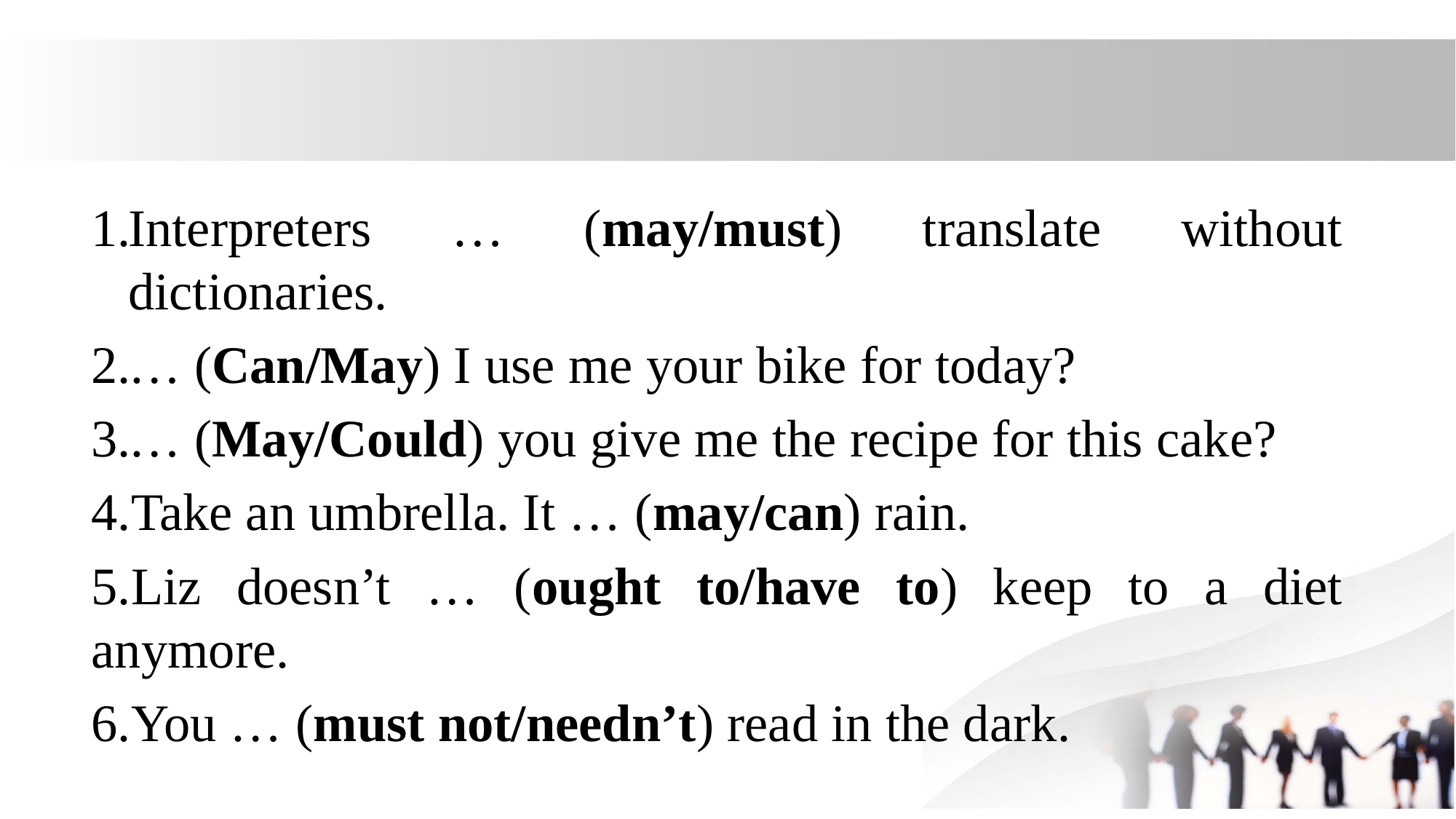

# Task 1 Choose the correct word.

Interpreters … (may/must) translate without dictionaries.
… (Can/May) I use me your bike for today?
… (May/Could) you give me the recipe for this cake?
4.Take an umbrella. It … (may/can) rain.
5.Liz doesn’t … (ought to/have to) keep to a diet anymore.
6.You … (must not/needn’t) read in the dark.